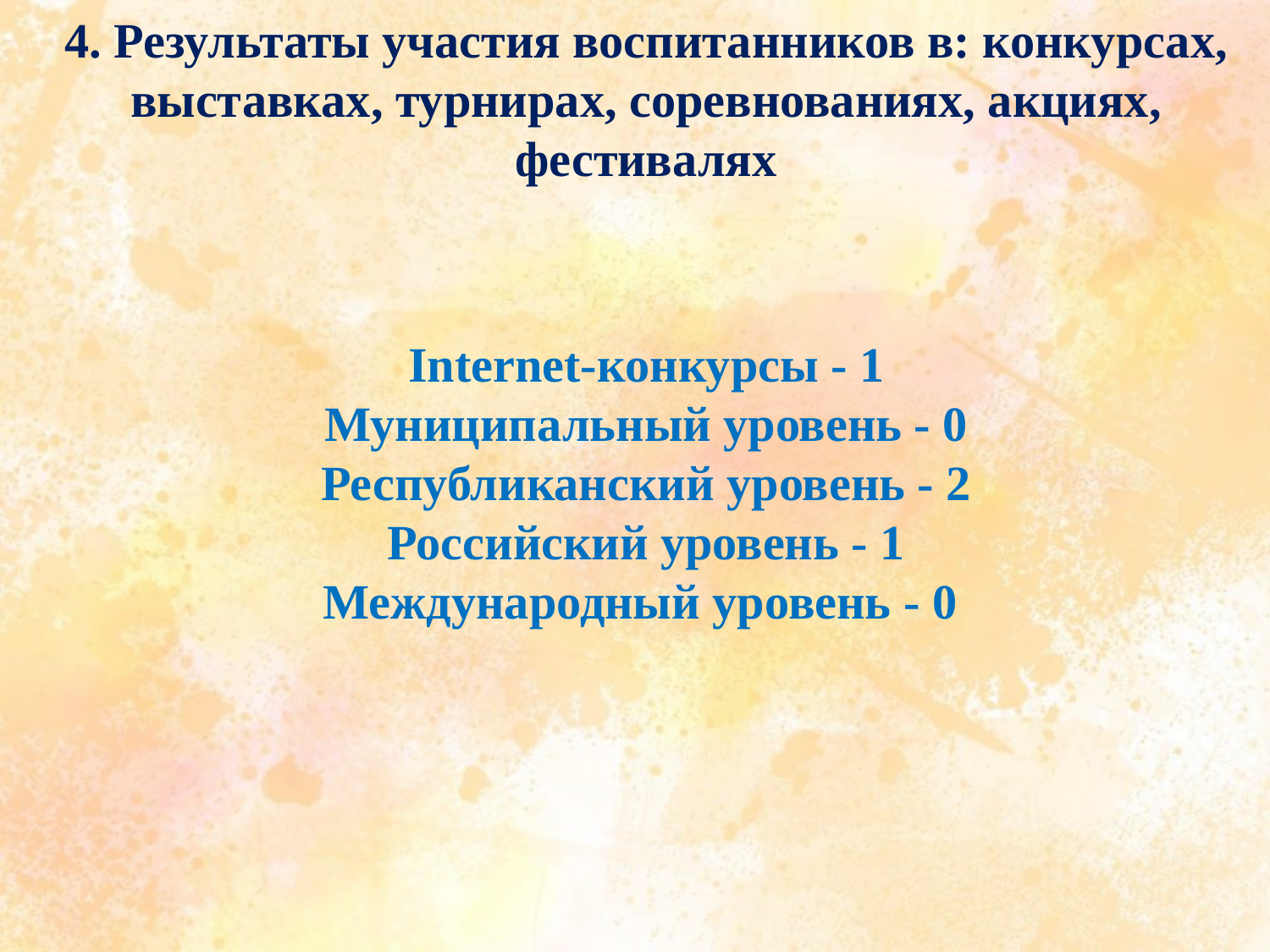

4. Результаты участия воспитанников в: конкурсах, выставках, турнирах, соревнованиях, акциях, фестивалях
Internet-конкурсы - 1
Муниципальный уровень - 0
Республиканский уровень - 2
Российский уровень - 1
Международный уровень - 0